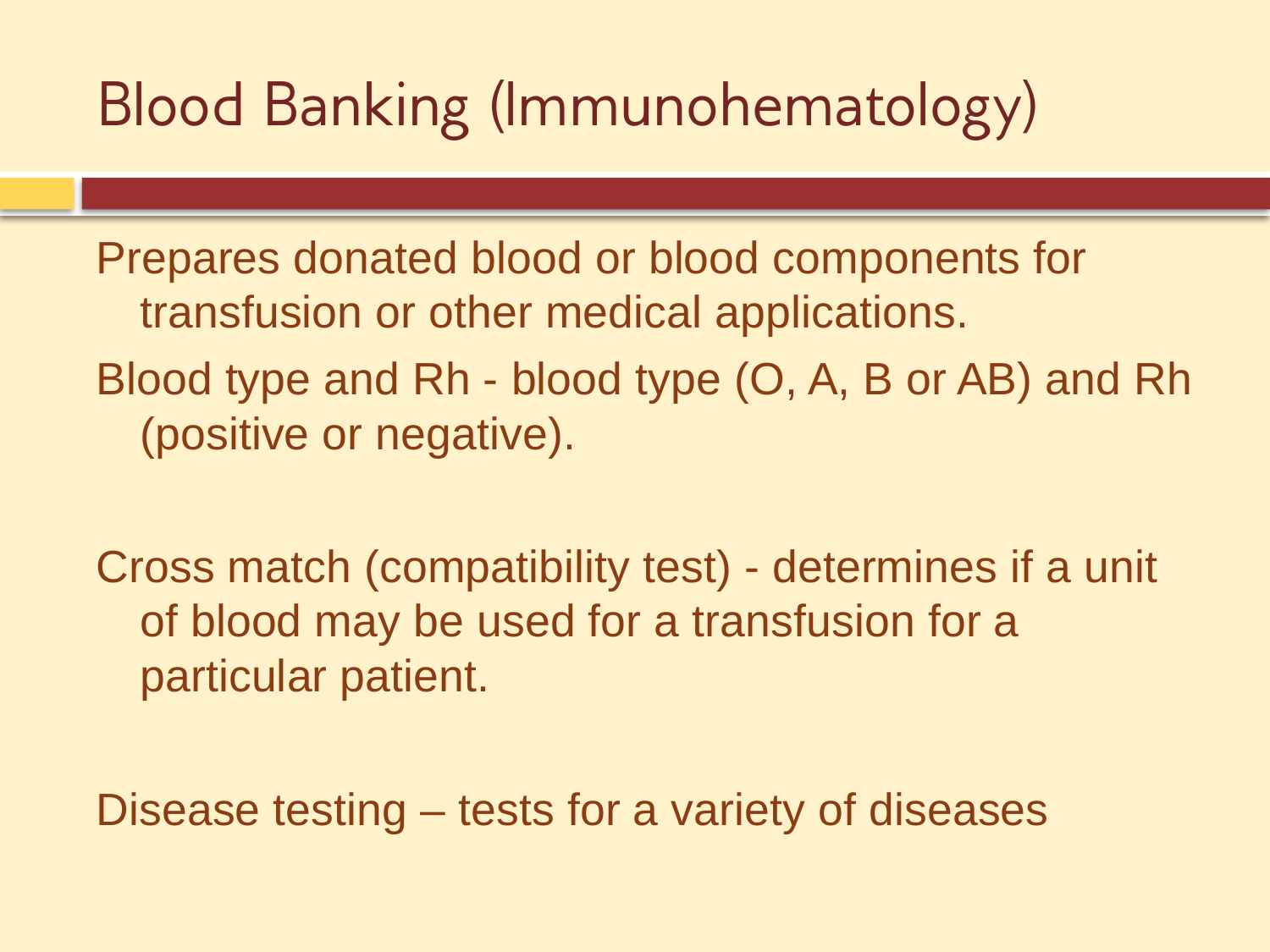

# Blood Banking (lmmunohematology)
Prepares donated blood or blood components for transfusion or other medical applications.
Blood type and Rh - blood type (O, A, B or AB) and Rh (positive or negative).

Cross match (compatibility test) - determines if a unit of blood may be used for a transfusion for a particular patient.

Disease testing – tests for a variety of diseases